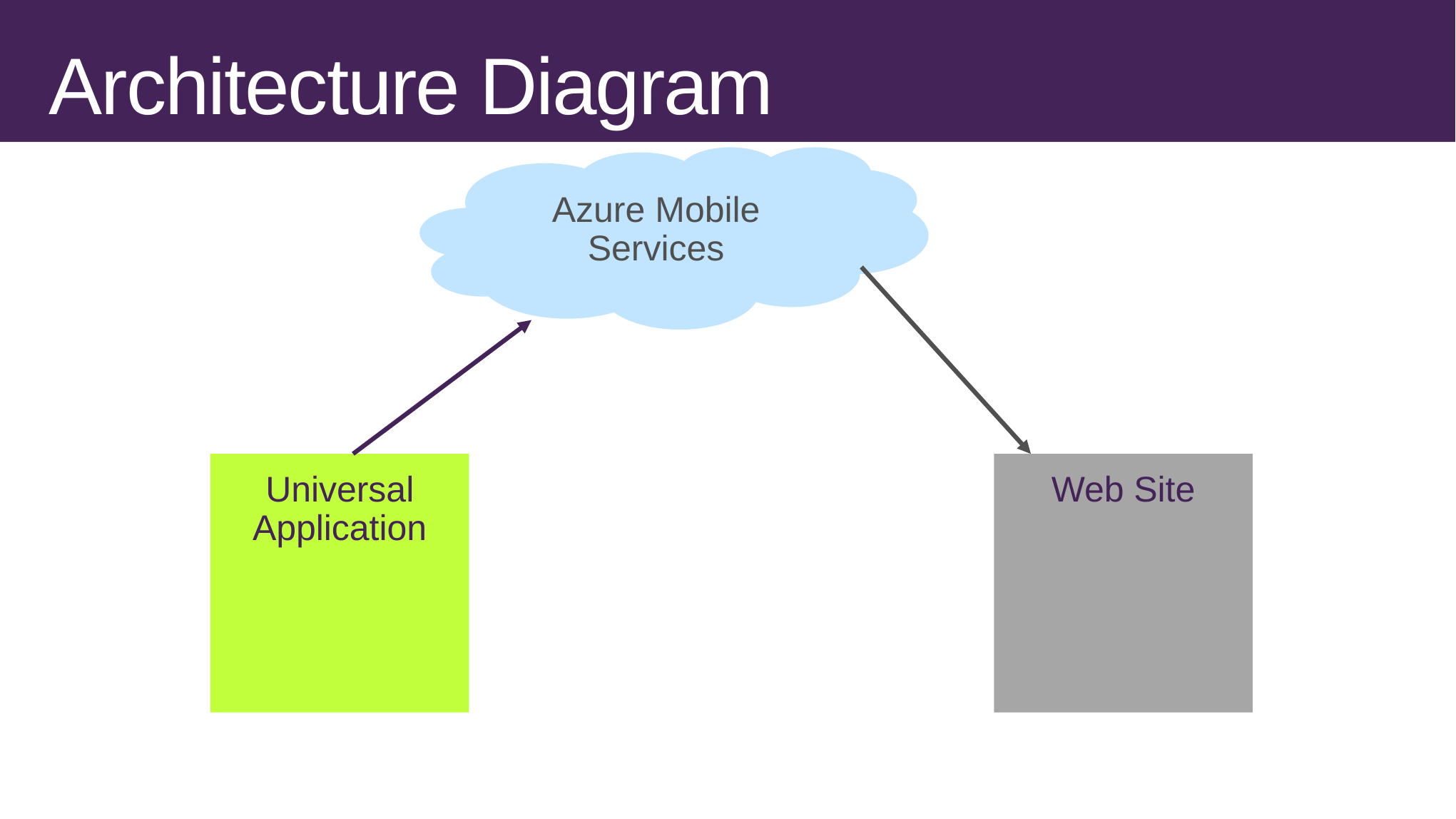

# Architecture Diagram

Azure Mobile Services
Web Site
Universal Application